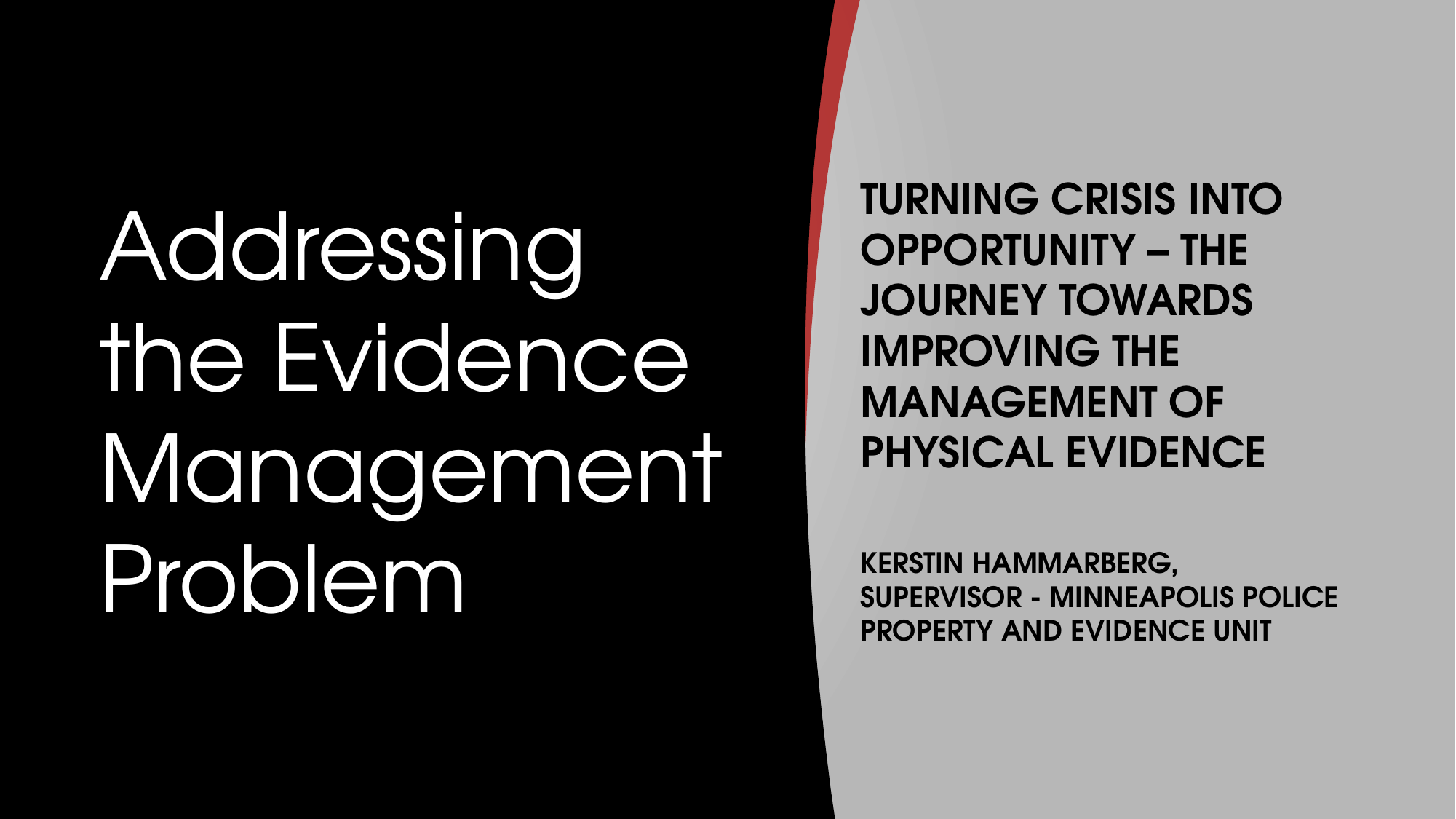

# Addressing the Evidence Management Problem
Turning Crisis into Opportunity – the Journey Towards Improving the Management of Physical Evidence

Kerstin Hammarberg, supervisor - Minneapolis police property and evidence unit